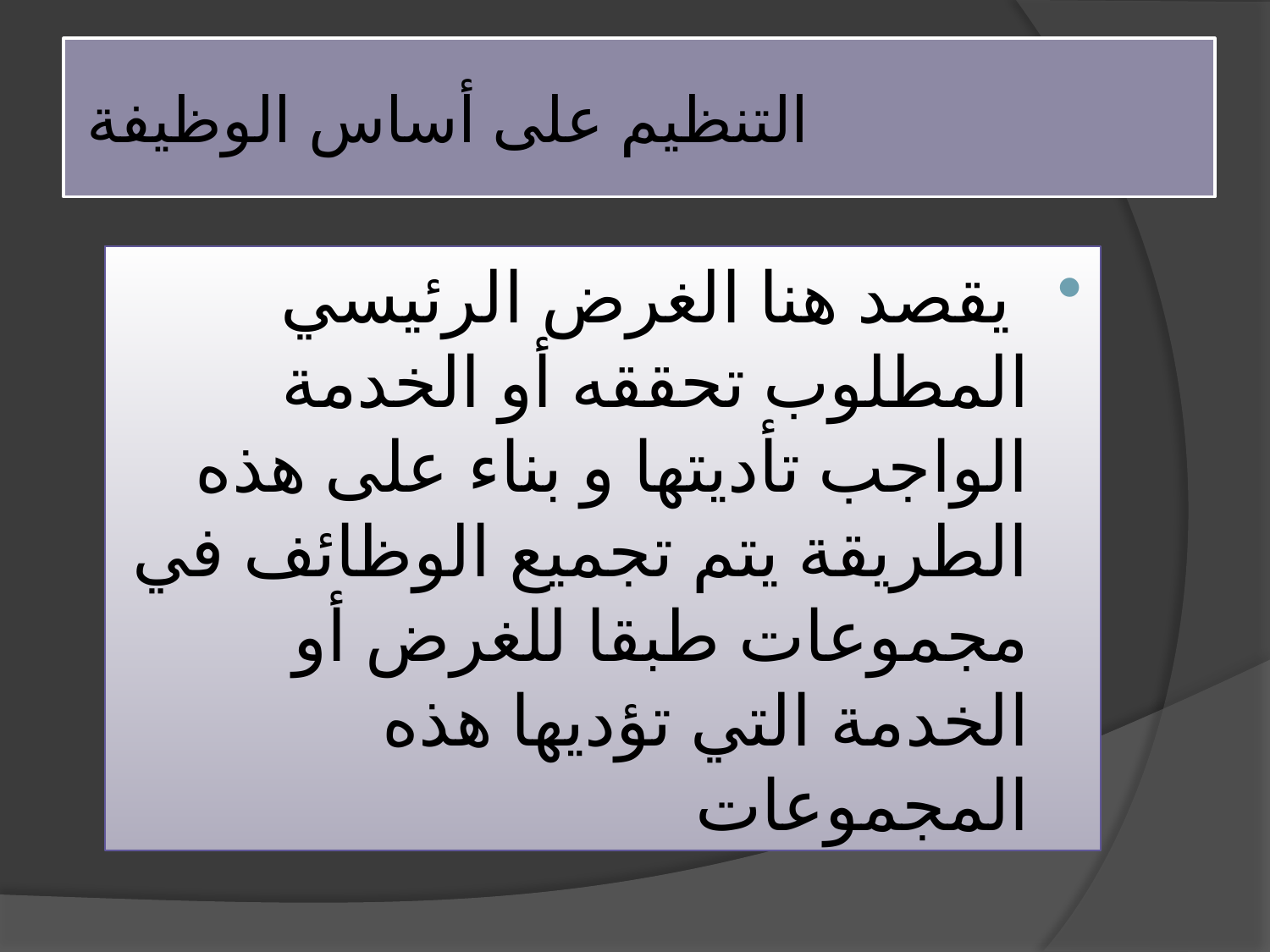

# التنظيم على أساس الوظيفة
 يقصد هنا الغرض الرئيسي المطلوب تحققه أو الخدمة الواجب تأديتها و بناء على هذه الطريقة يتم تجميع الوظائف في مجموعات طبقا للغرض أو الخدمة التي تؤديها هذه المجموعات